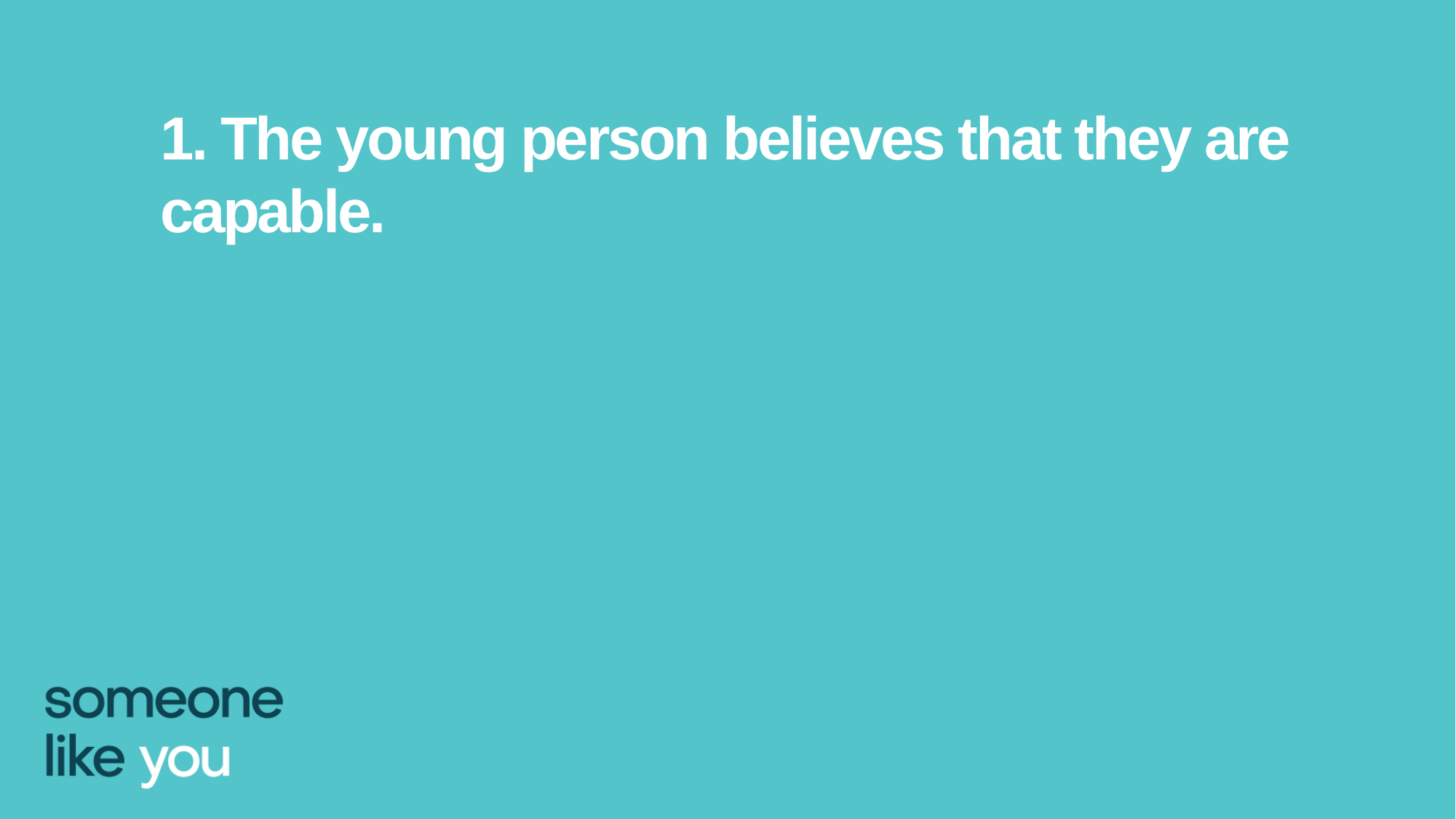

1. The young person believes that they are capable.